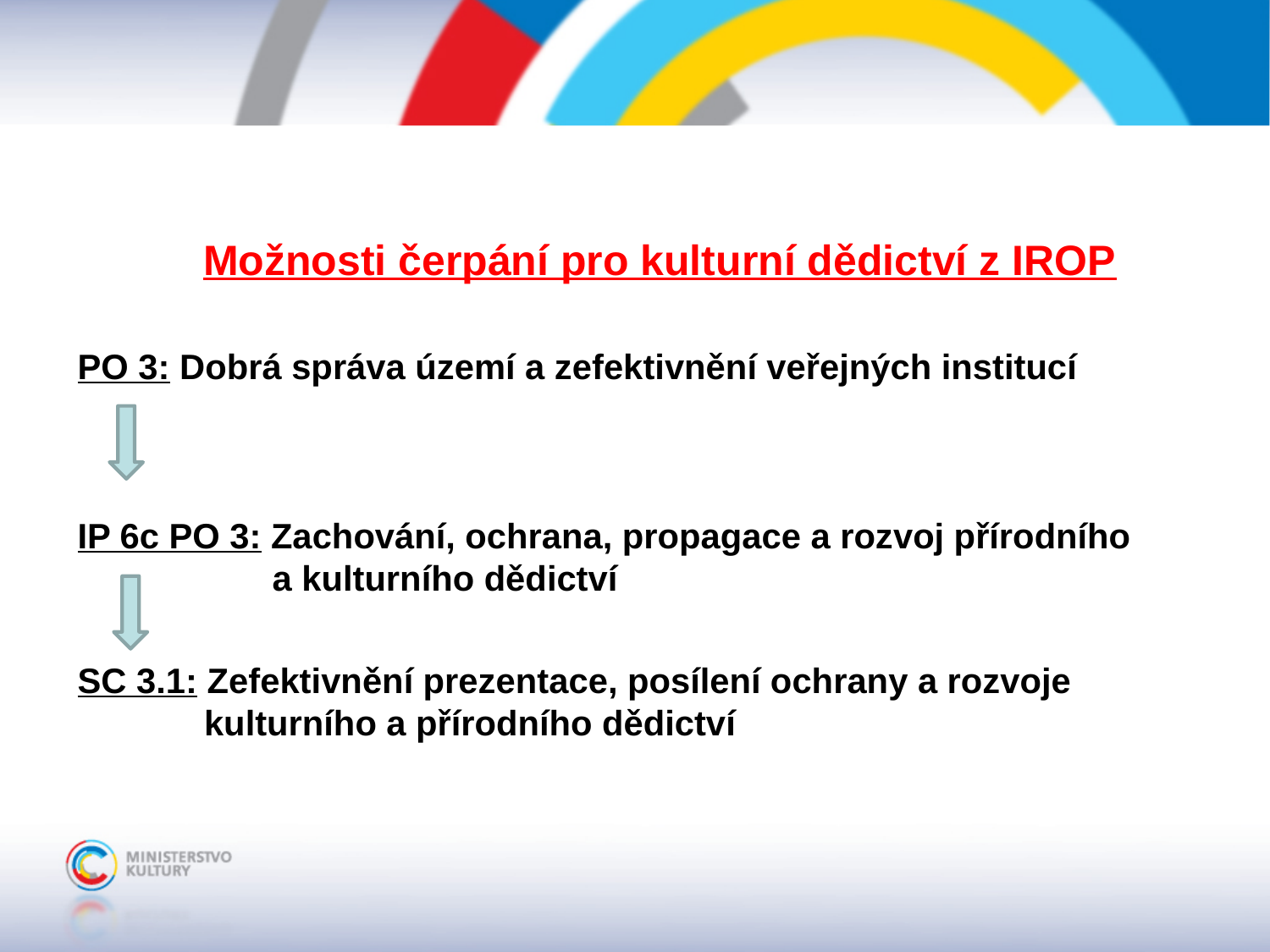

Možnosti čerpání pro kulturní dědictví z IROP

PO 3: Dobrá správa území a zefektivnění veřejných institucí

IP 6c PO 3: Zachování, ochrana, propagace a rozvoj přírodního
                    a kulturního dědictví

SC 3.1: Zefektivnění prezentace, posílení ochrany a rozvoje
             kulturního a přírodního dědictví